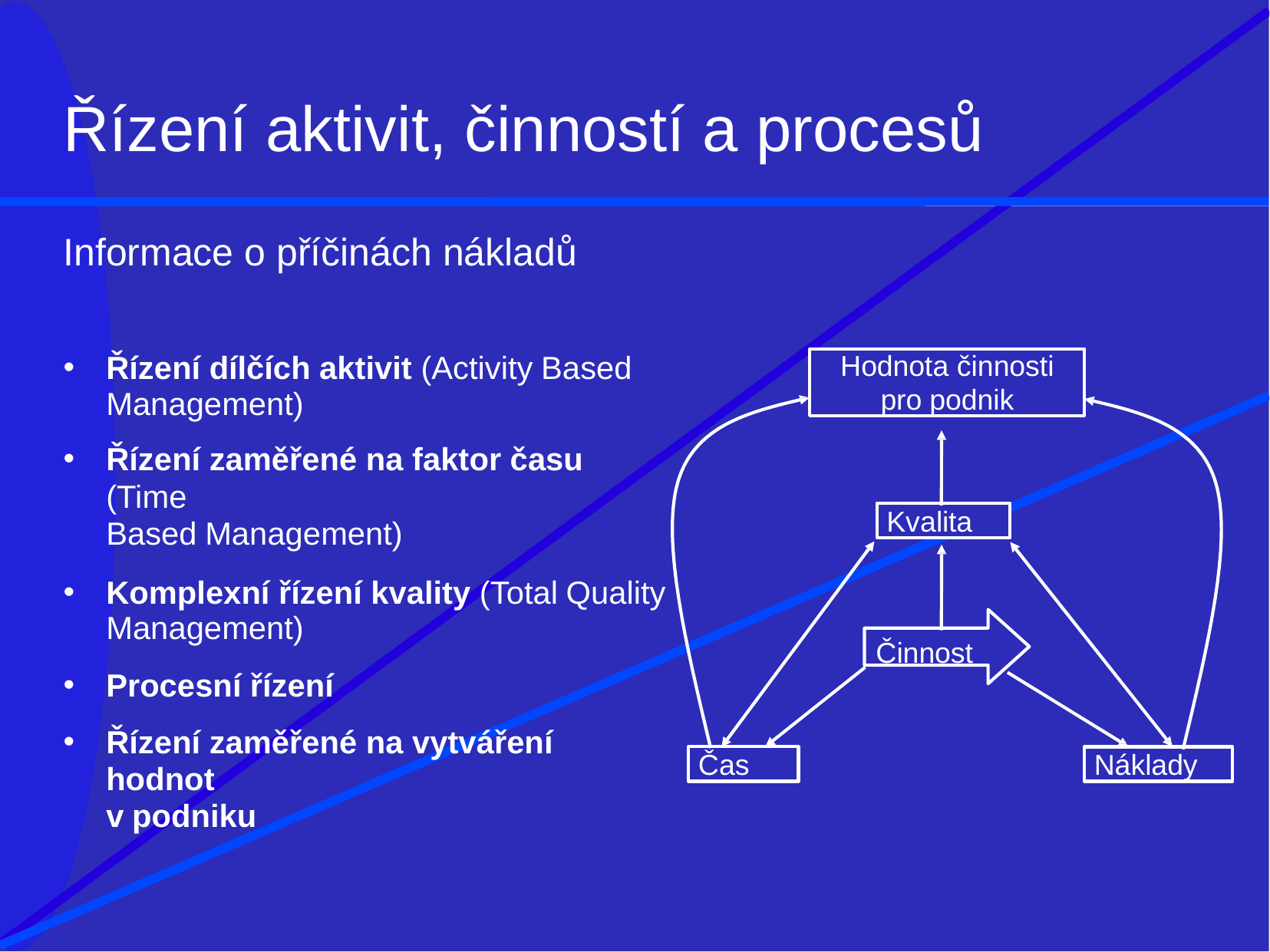

# Řízení aktivit, činností a procesů
Informace o příčinách nákladů
Hodnota činnosti
pro podnik
Řízení dílčích aktivit (Activity Based Management)
Řízení zaměřené na faktor času (Time
Based Management)
Komplexní řízení kvality (Total Quality Management)
Procesní řízení
Řízení zaměřené na vytváření hodnot
v podniku

Kvalita

Činnost

Čas
Náklady